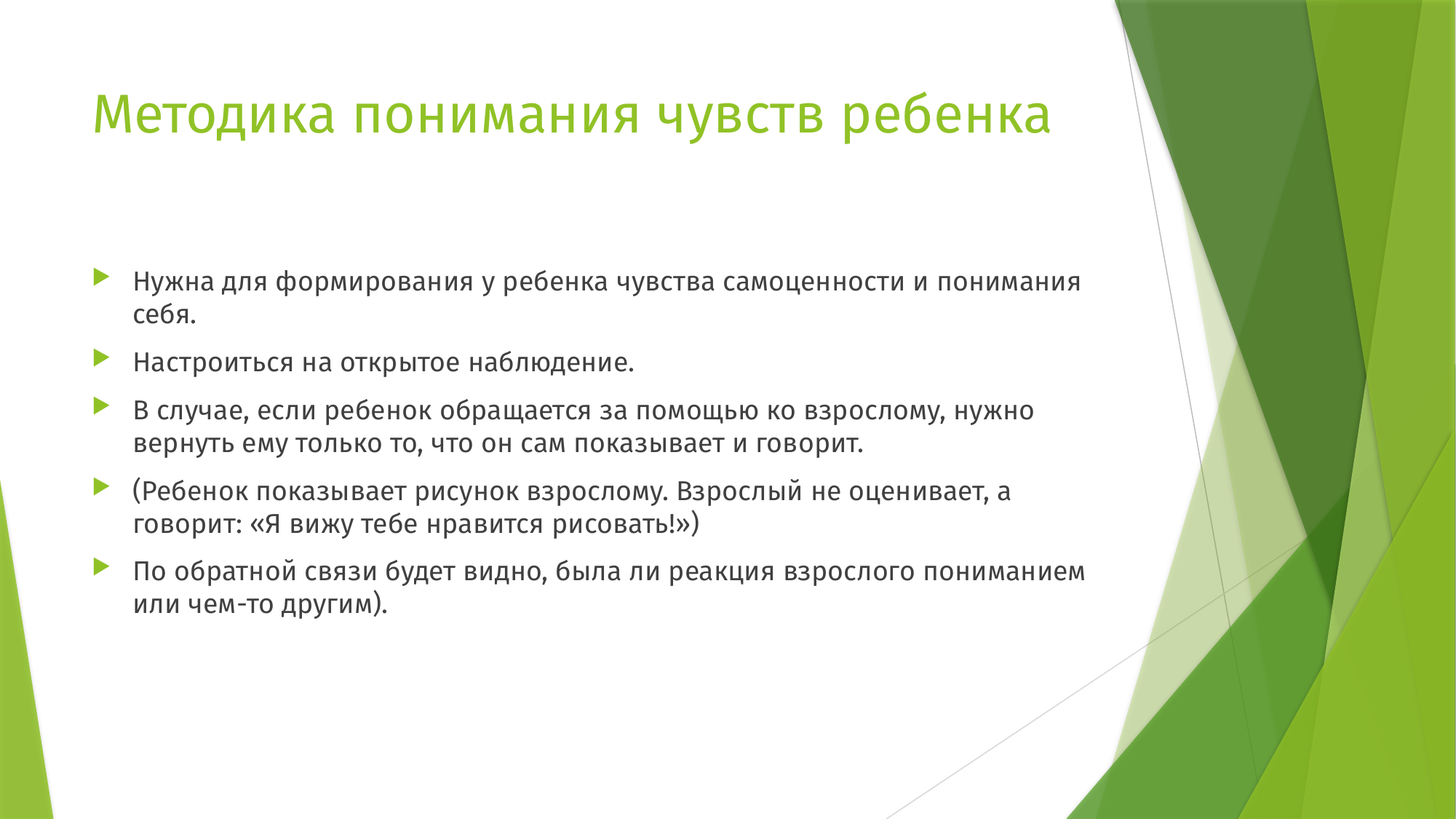

# Методика понимания чувств ребенка
Нужна для формирования у ребенка чувства самоценности и понимания себя.
Настроиться на открытое наблюдение.
В случае, если ребенок обращается за помощью ко взрослому, нужно вернуть ему только то, что он сам показывает и говорит.
(Ребенок показывает рисунок взрослому. Взрослый не оценивает, а говорит: «Я вижу тебе нравится рисовать!»)
По обратной связи будет видно, была ли реакция взрослого пониманием или чем-то другим).